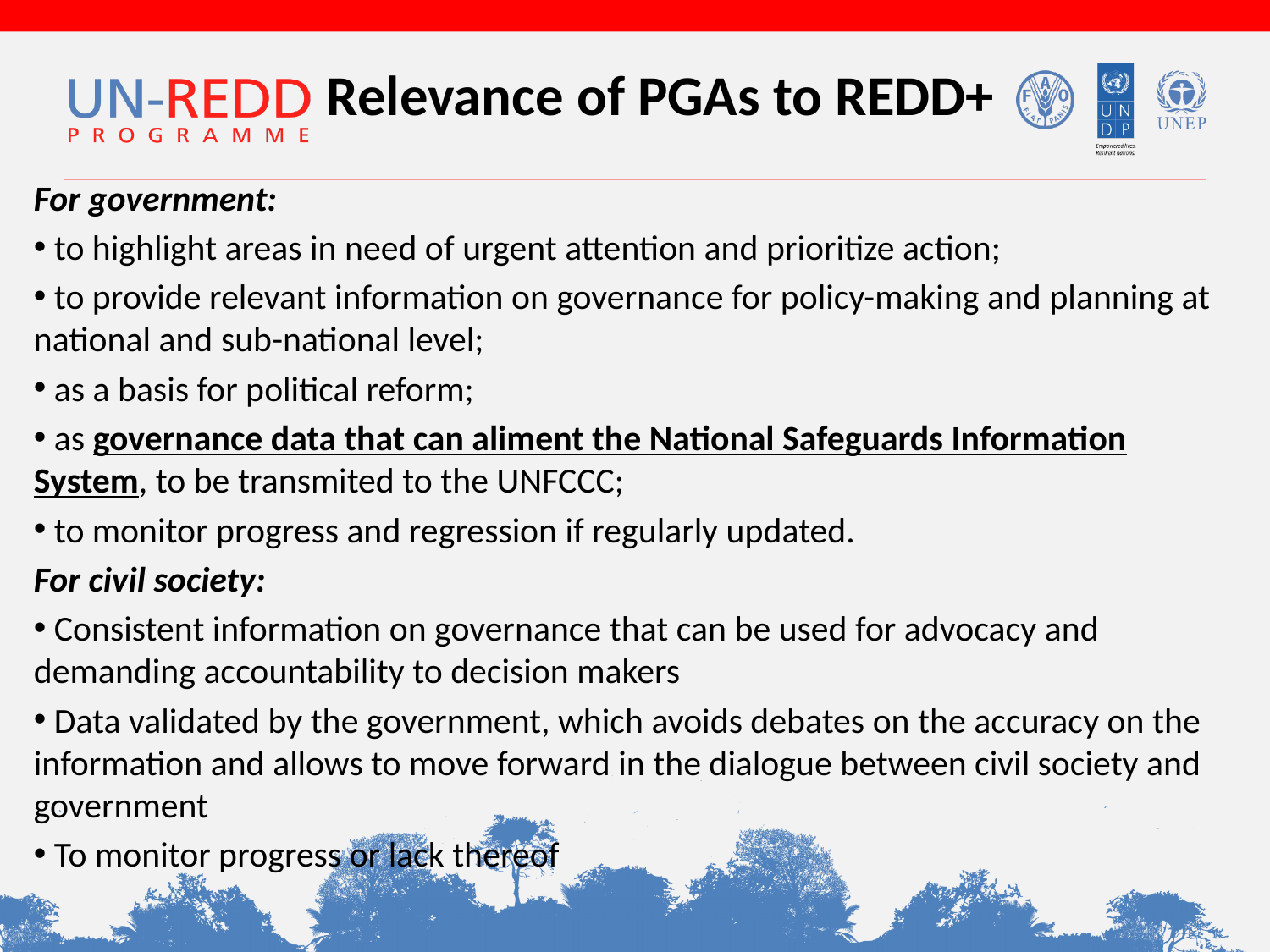

# Relevance of PGAs to REDD+
For government:
 to highlight areas in need of urgent attention and prioritize action;
 to provide relevant information on governance for policy-making and planning at national and sub-national level;
 as a basis for political reform;
 as governance data that can aliment the National Safeguards Information System, to be transmited to the UNFCCC;
 to monitor progress and regression if regularly updated.
For civil society:
 Consistent information on governance that can be used for advocacy and demanding accountability to decision makers
 Data validated by the government, which avoids debates on the accuracy on the information and allows to move forward in the dialogue between civil society and government
 To monitor progress or lack thereof